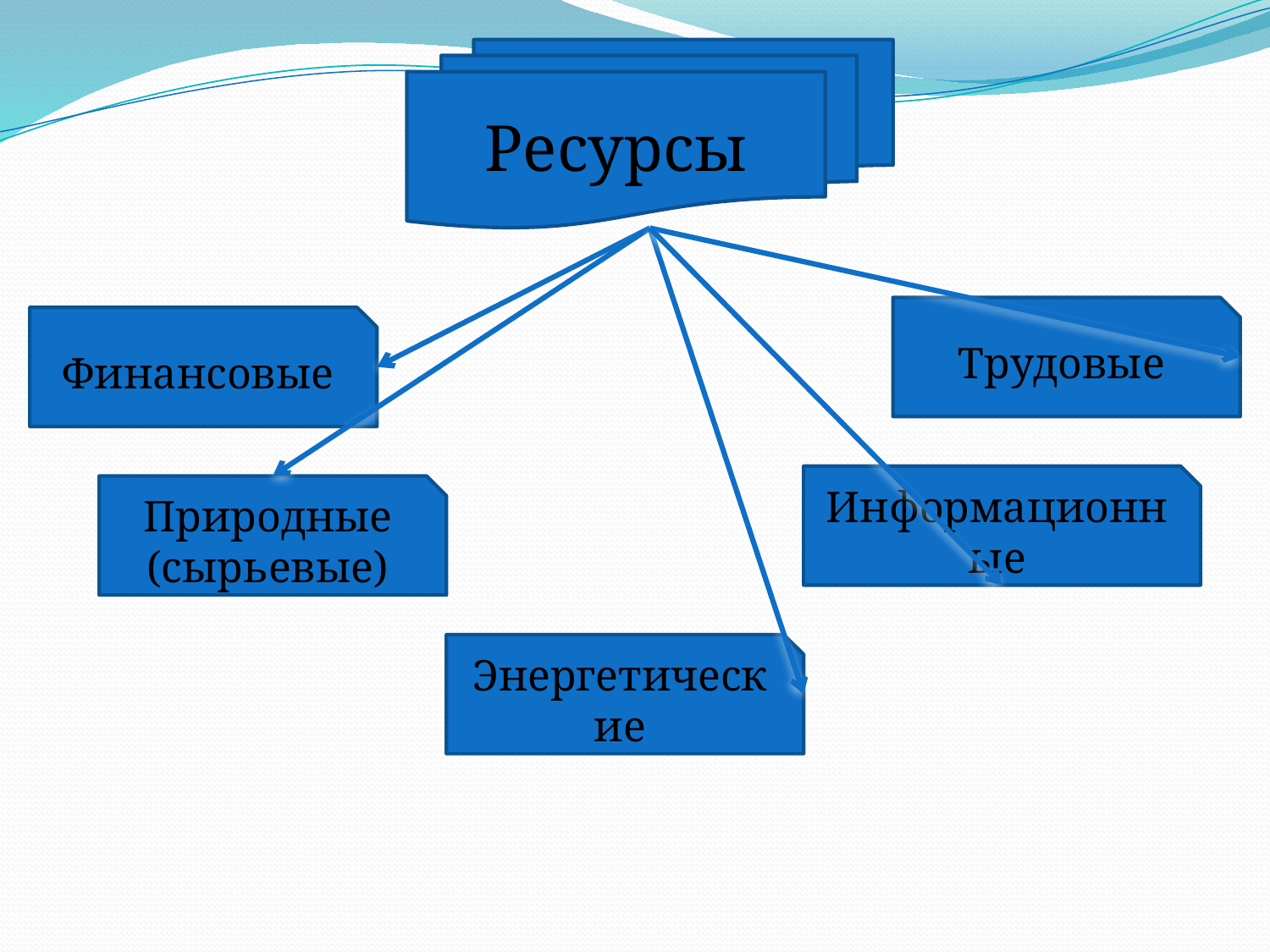

Ресурсы
Трудовые
Финансовые
Информационные
Природные (сырьевые)
Энергетические